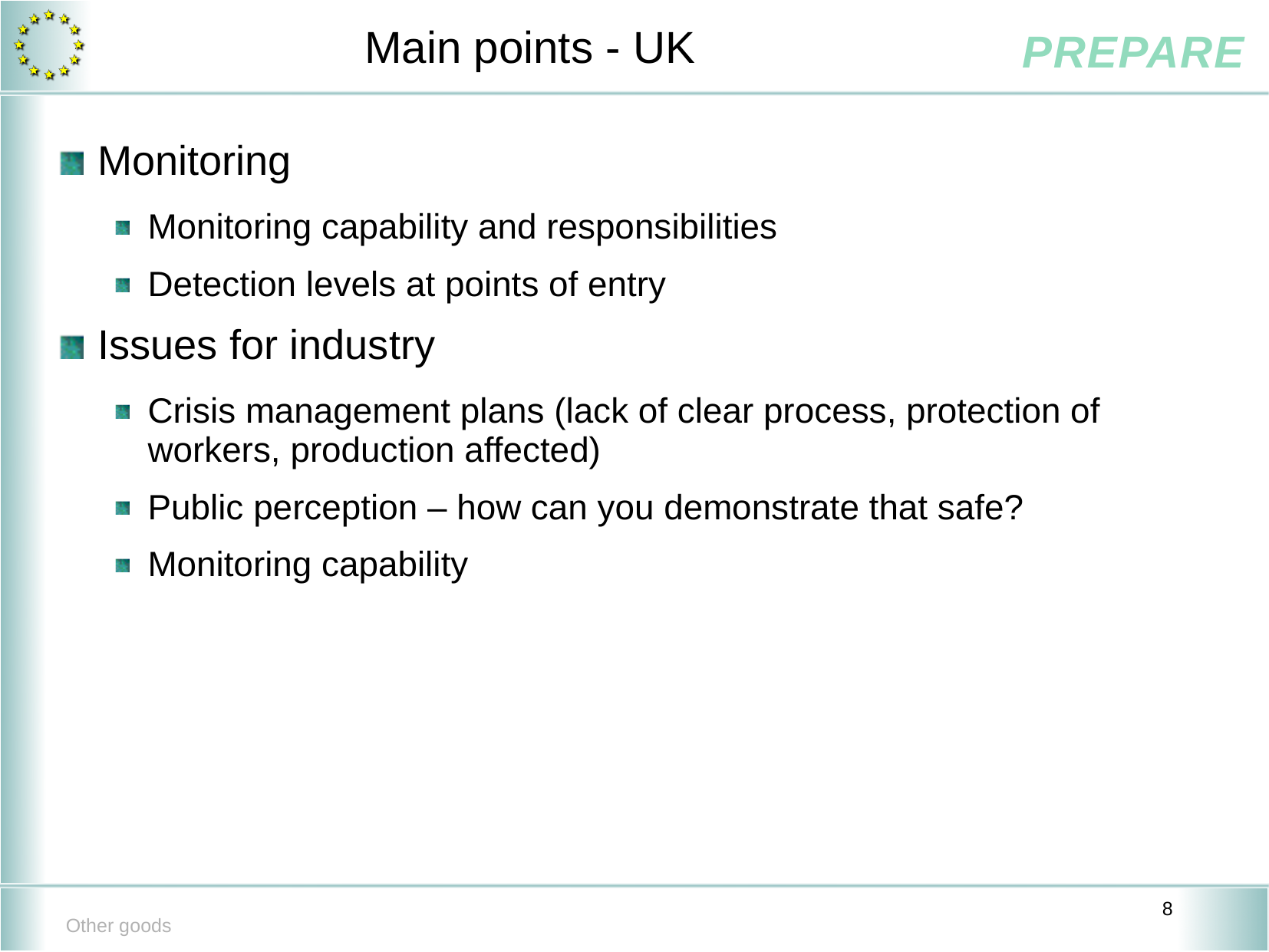

# Main points - UK
Monitoring
Monitoring capability and responsibilities
Detection levels at points of entry
Issues for industry
Crisis management plans (lack of clear process, protection of workers, production affected)
Public perception – how can you demonstrate that safe?
Monitoring capability

Other goods